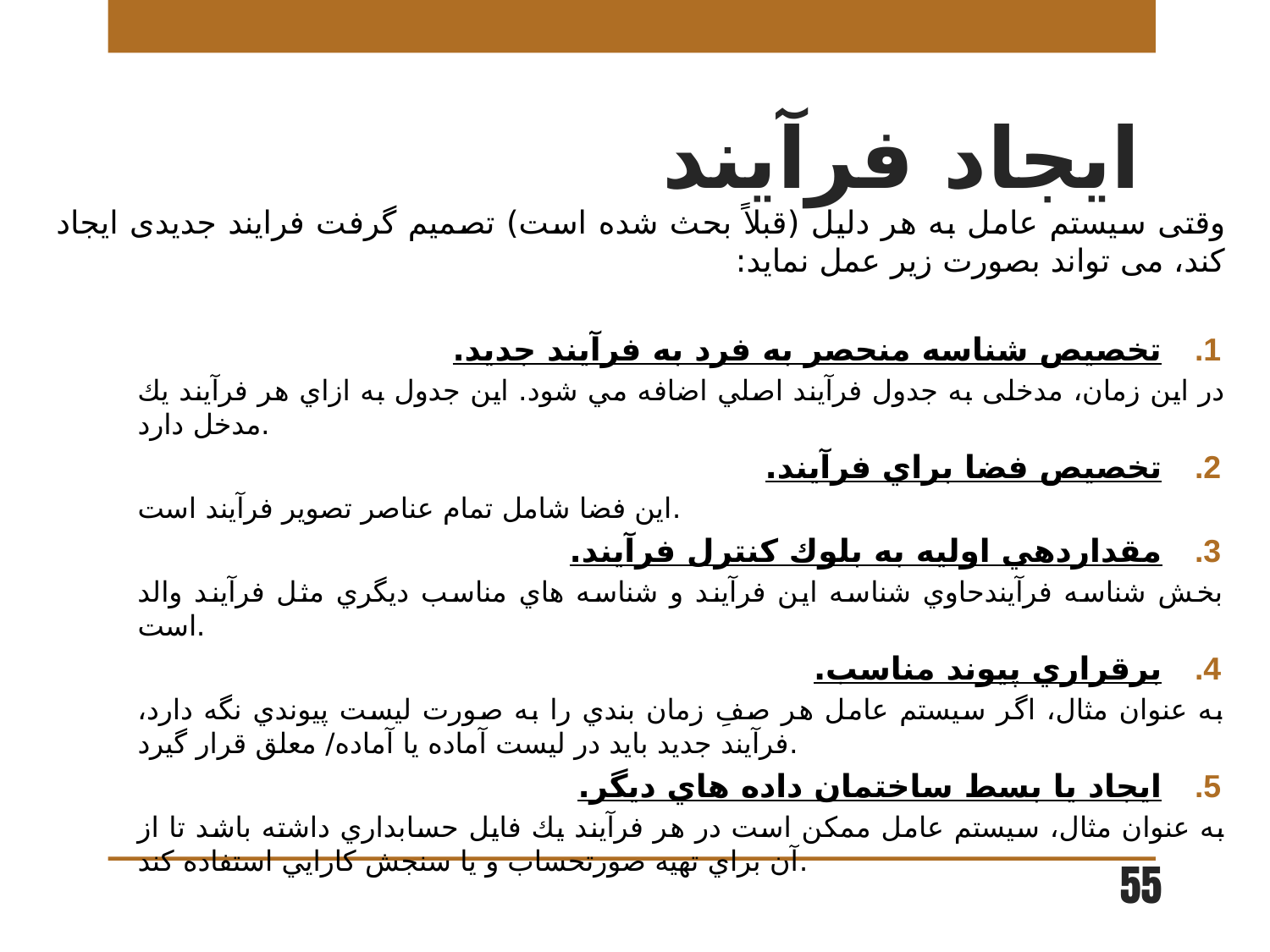

# ايجاد فرآيند
وقتی سیستم عامل به هر دلیل (قبلاً بحث شده است) تصمیم گرفت فرایند جدیدی ایجاد کند، می تواند بصورت زیر عمل نماید:

تخصيص شناسه منحصر به فرد به فرآيند جديد.
در اين زمان، مدخلی به جدول فرآيند اصلي اضافه مي شود. اين جدول به ازاي هر فرآيند يك مدخل دارد.
تخصيص فضا براي فرآيند.
اين فضا شامل تمام عناصر تصوير فرآيند است.
مقداردهي اوليه به بلوك كنترل فرآيند.
بخش شناسه فرآيندحاوي شناسه اين فرآيند و شناسه هاي مناسب ديگري مثل فرآيند والد است.
برقراري پيوند مناسب.
به عنوان مثال، اگر سيستم عامل هر صفِ زمان بندي را به صورت ليست پيوندي نگه دارد، فرآيند جديد بايد در ليست آماده يا آماده/ معلق قرار گيرد.
ايجاد يا بسط ساختمان داده هاي ديگر.
به عنوان مثال، سيستم عامل ممكن است در هر فرآيند يك فايل حسابداري داشته باشد تا از آن براي تهيه صورتحساب و يا سنجش كارايي استفاده كند.
55